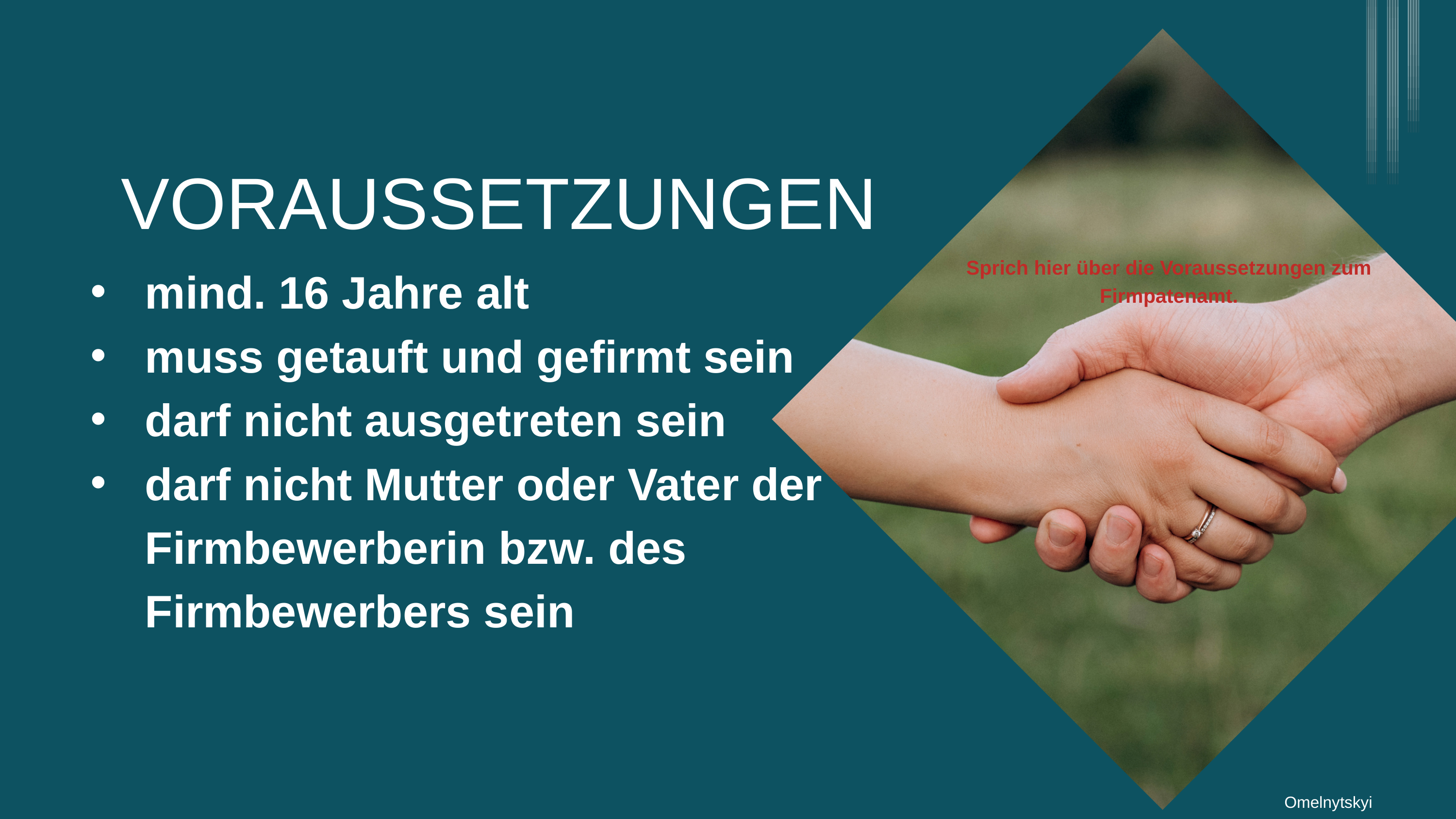

VORAUSSETZUNGEN
Sprich hier über die Voraussetzungen zum Firmpatenamt.

mind. 16 Jahre alt
muss getauft und gefirmt sein
darf nicht ausgetreten sein
darf nicht Mutter oder Vater der Firmbewerberin bzw. des Firmbewerbers sein
Omelnytskyi